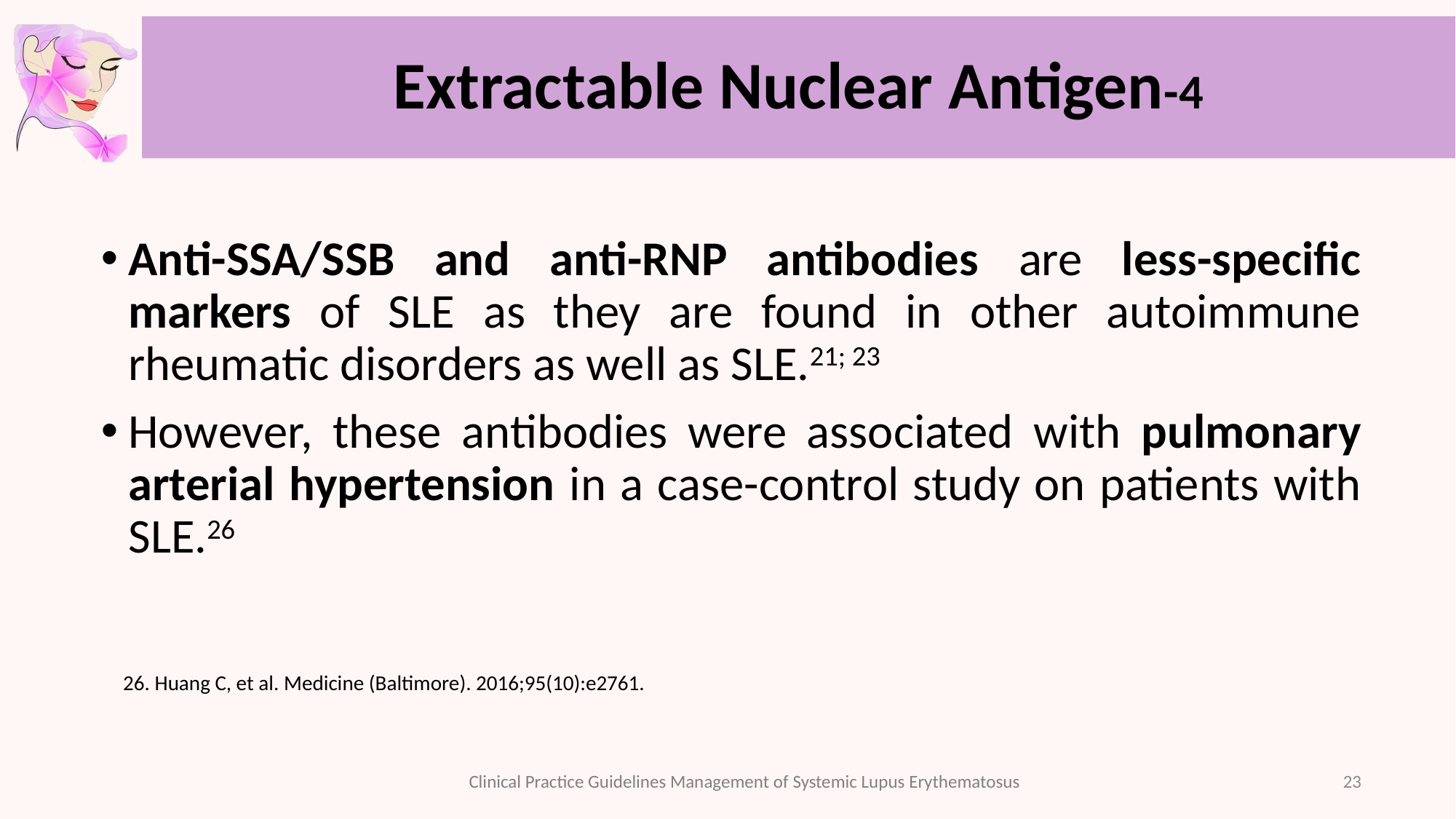

# Extractable Nuclear Antigen-4
Anti-SSA/SSB and anti-RNP antibodies are less-specific markers of SLE as they are found in other autoimmune rheumatic disorders as well as SLE.21; 23
However, these antibodies were associated with pulmonary arterial hypertension in a case-control study on patients with SLE.26

26. Huang C, et al. Medicine (Baltimore). 2016;95(10):e2761.
23